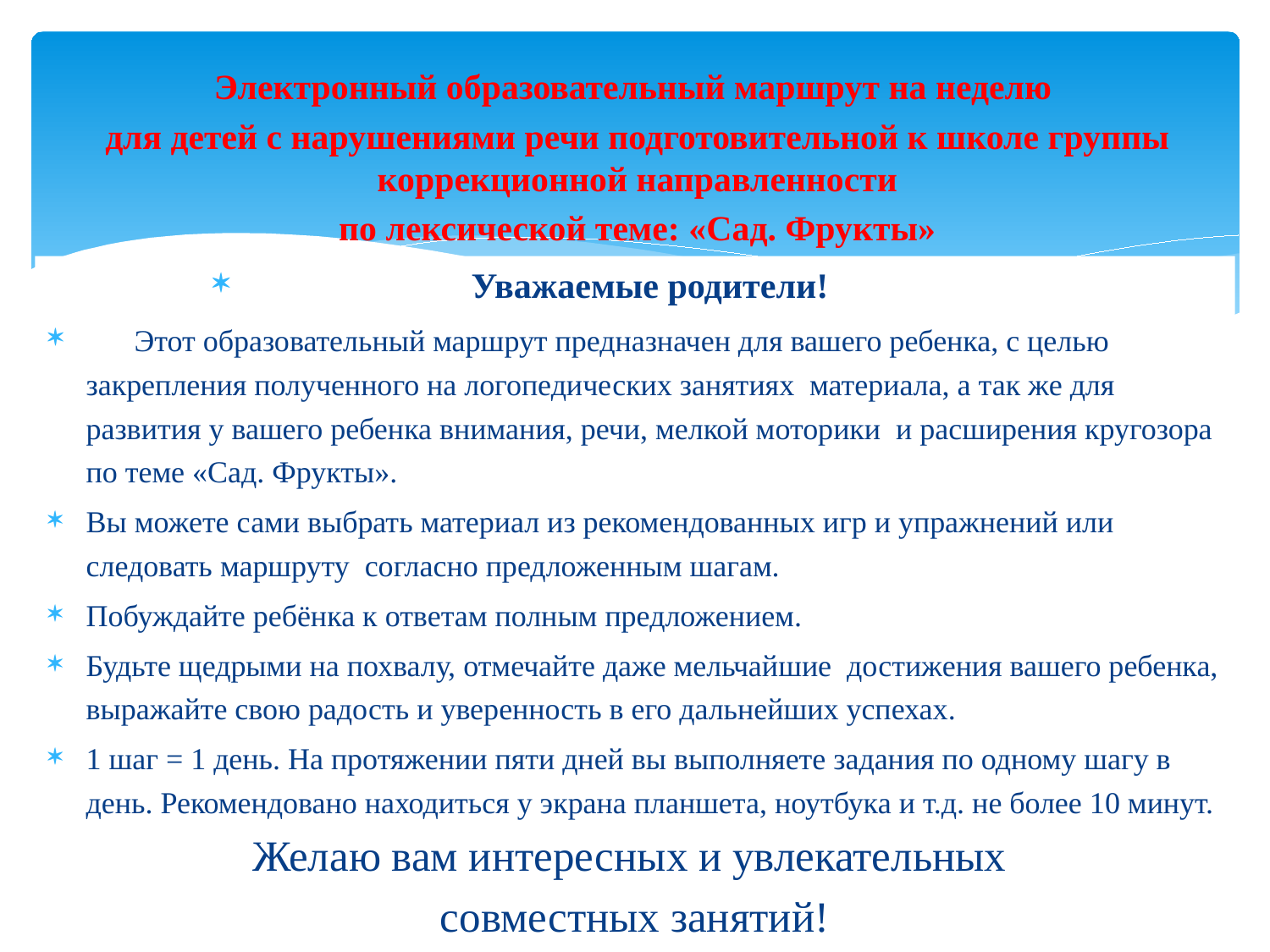

#

Электронный образовательный маршрут на неделю
для детей с нарушениями речи подготовительной к школе группы коррекционной направленности
по лексической теме: «Сад. Фрукты»

Уважаемые родители!
      Этот образовательный маршрут предназначен для вашего ребенка, с целью закрепления полученного на логопедических занятиях  материала, а так же для развития у вашего ребенка внимания, речи, мелкой моторики  и расширения кругозора по теме «Сад. Фрукты».
Вы можете сами выбрать материал из рекомендованных игр и упражнений или следовать маршруту  согласно предложенным шагам.
Побуждайте ребёнка к ответам полным предложением.
Будьте щедрыми на похвалу, отмечайте даже мельчайшие  достижения вашего ребенка, выражайте свою радость и уверенность в его дальнейших успехах.
1 шаг = 1 день. На протяжении пяти дней вы выполняете задания по одному шагу в день. Рекомендовано находиться у экрана планшета, ноутбука и т.д. не более 10 минут.
Желаю вам интересных и увлекательных
совместных занятий!